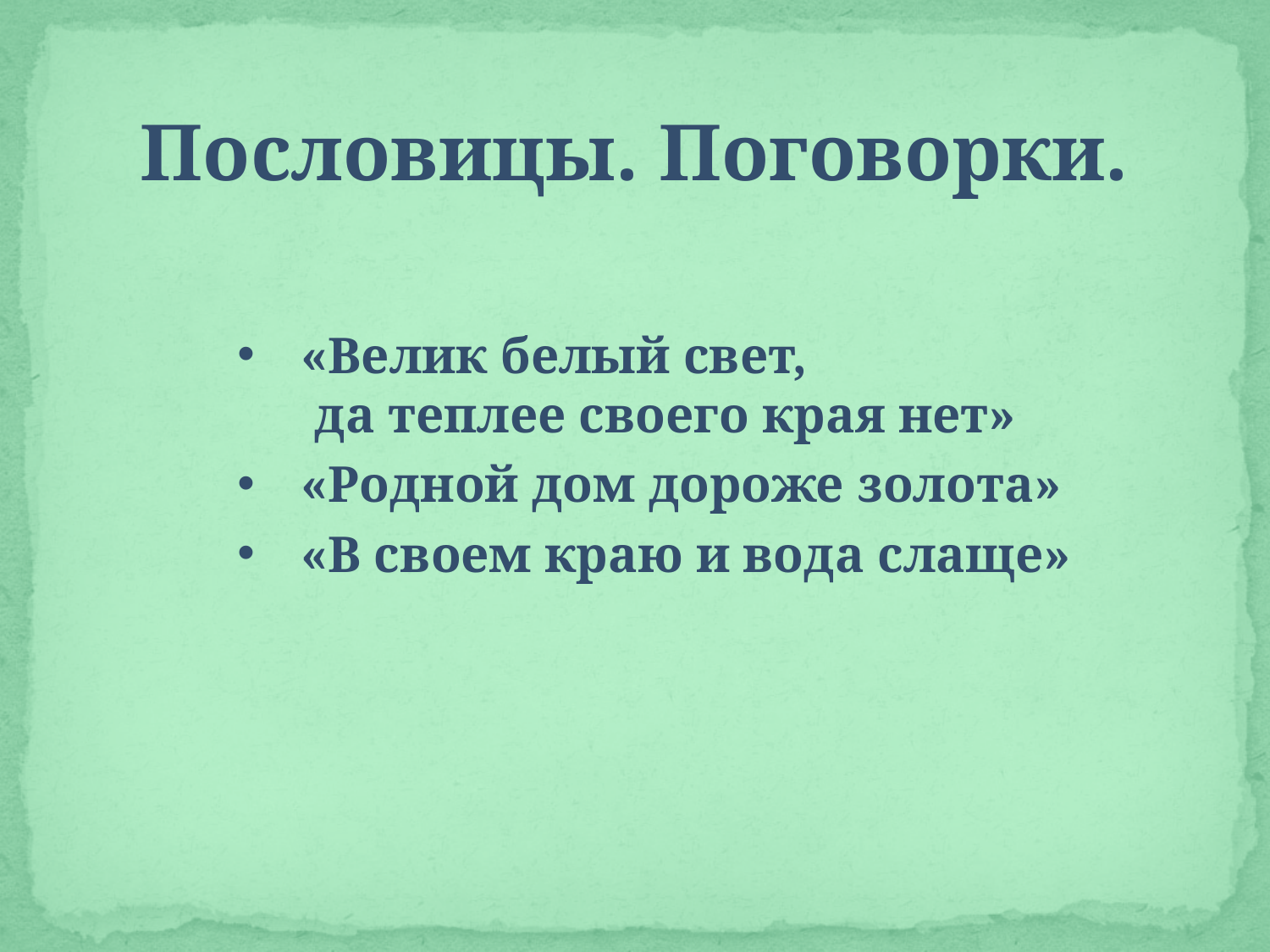

Пословицы. Поговорки.

«Велик белый свет,
      да теплее своего края нет»
«Родной дом дороже золота»
«В своем краю и вода слаще»